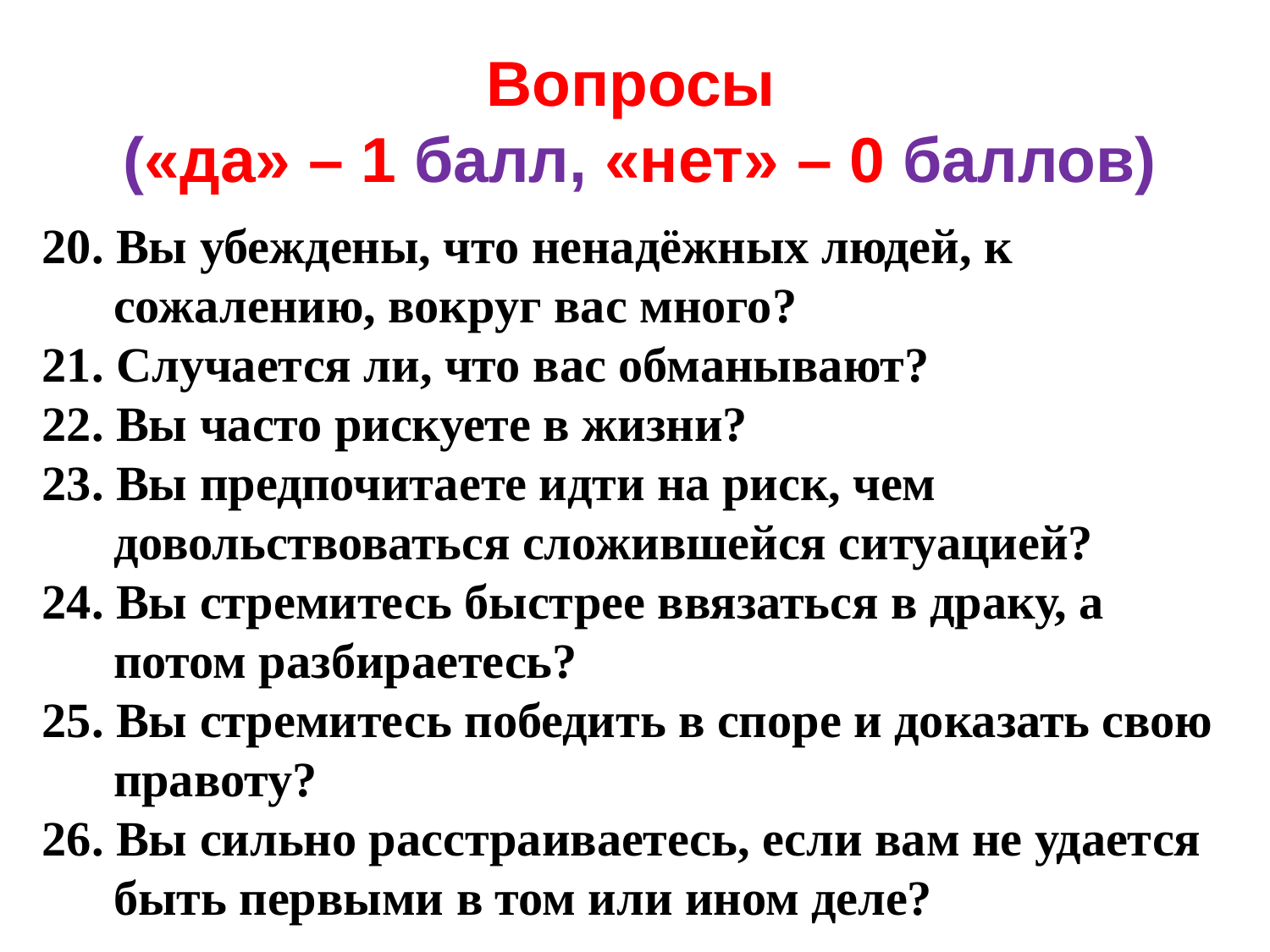

# Вопросы («да» – 1 балл, «нет» – 0 баллов)
20. Вы убеждены, что ненадёжных людей, к сожалению, вокруг вас много?
21. Случается ли, что вас обманывают?
22. Вы часто рискуете в жизни?
23. Вы предпочитаете идти на риск, чем довольствоваться сложившейся ситуацией?
24. Вы стремитесь быстрее ввязаться в драку, а потом разбираетесь?
25. Вы стремитесь победить в споре и доказать свою правоту?
26. Вы сильно расстраиваетесь, если вам не удается быть первыми в том или ином деле?